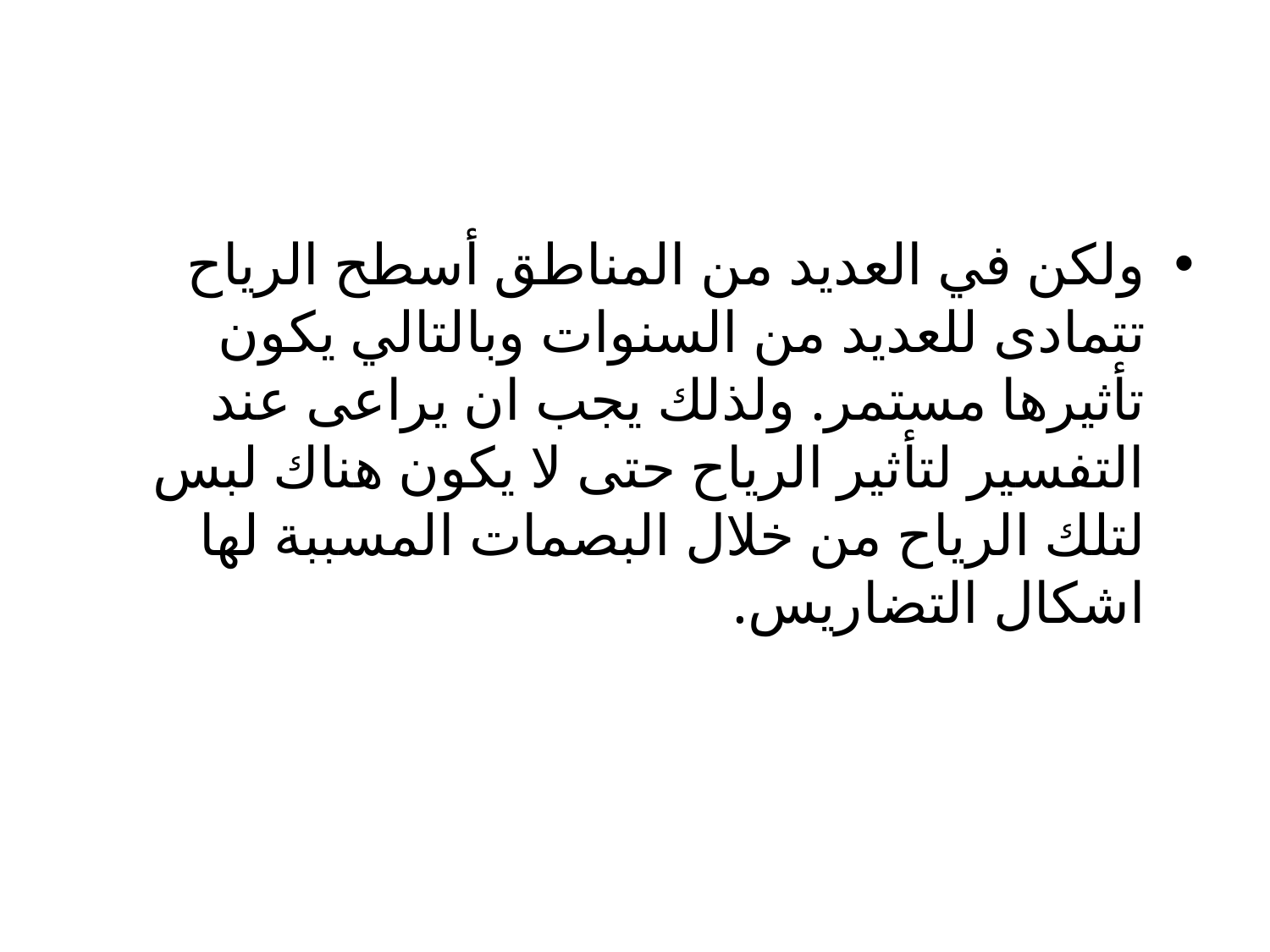

ولكن في العديد من المناطق أسطح الرياح تتمادى للعديد من السنوات وبالتالي يكون تأثيرها مستمر. ولذلك يجب ان يراعى عند التفسير لتأثير الرياح حتى لا يكون هناك لبس لتلك الرياح من خلال البصمات المسببة لها اشكال التضاريس.